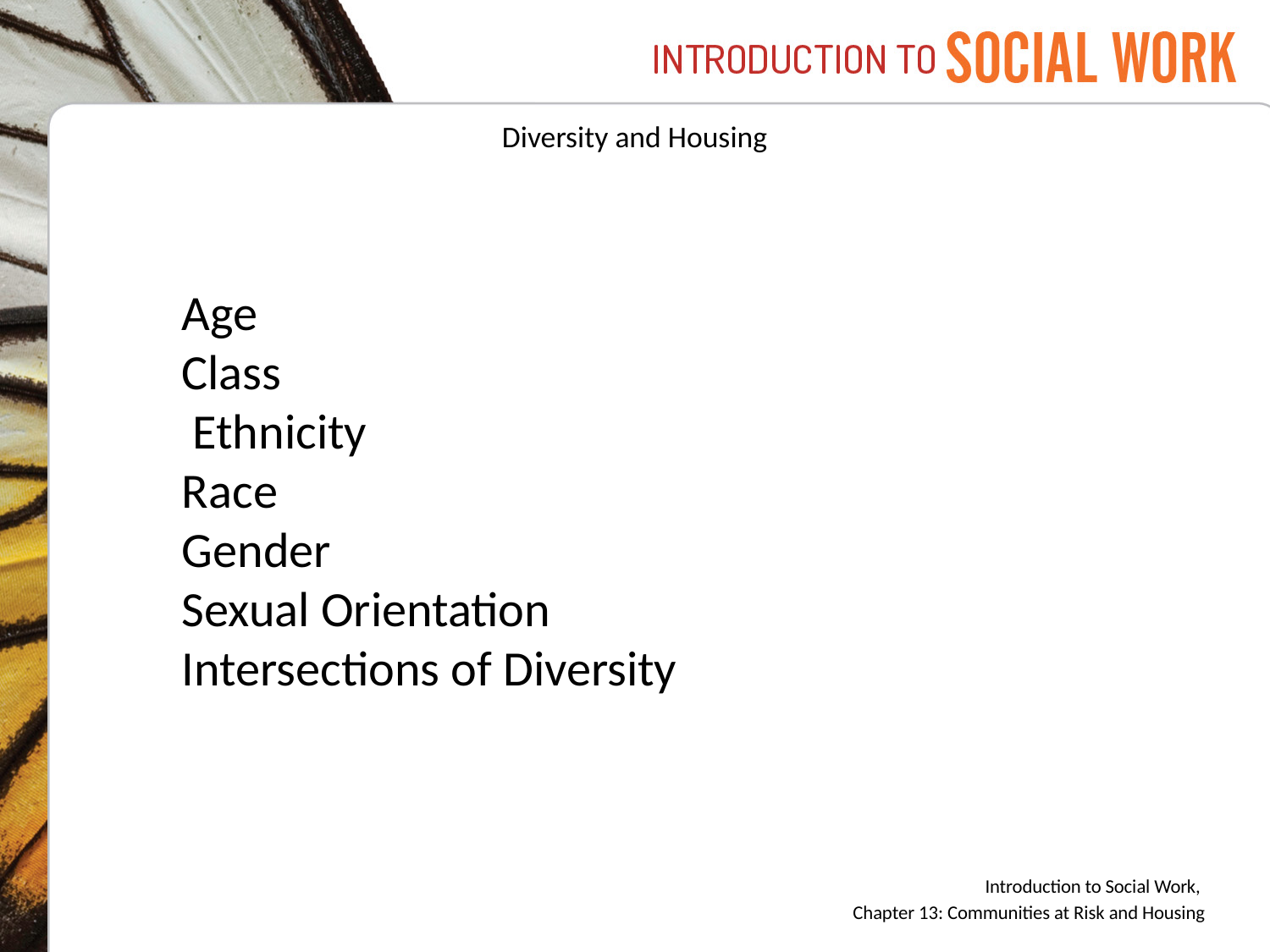

# Diversity and Housing

Age
Class
 Ethnicity
Race
Gender
Sexual Orientation
Intersections of Diversity
Introduction to Social Work,
Chapter 13: Communities at Risk and Housing